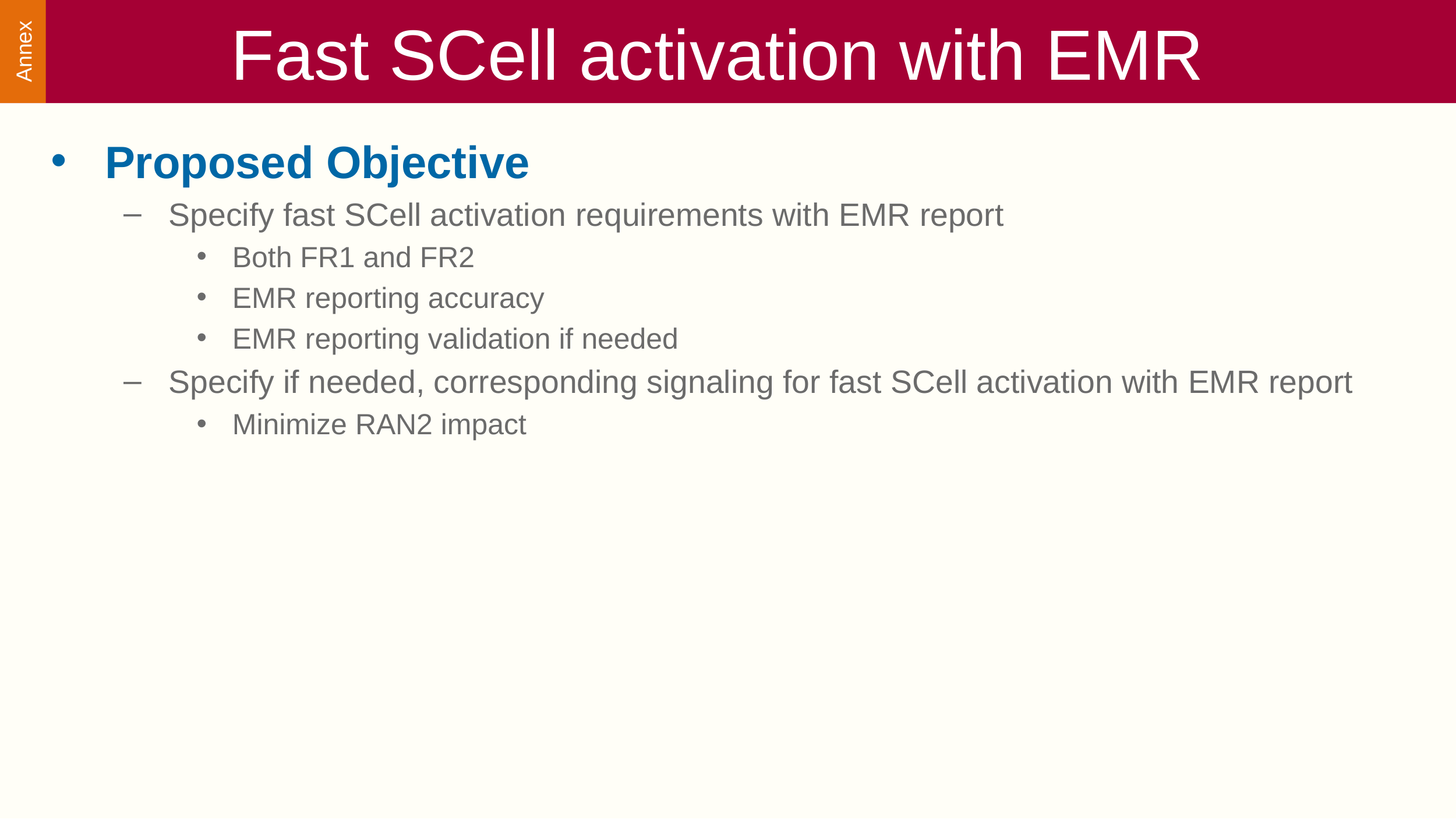

Annex
# Fast SCell activation with EMR
Proposed Objective
Specify fast SCell activation requirements with EMR report
Both FR1 and FR2
EMR reporting accuracy
EMR reporting validation if needed
Specify if needed, corresponding signaling for fast SCell activation with EMR report
Minimize RAN2 impact